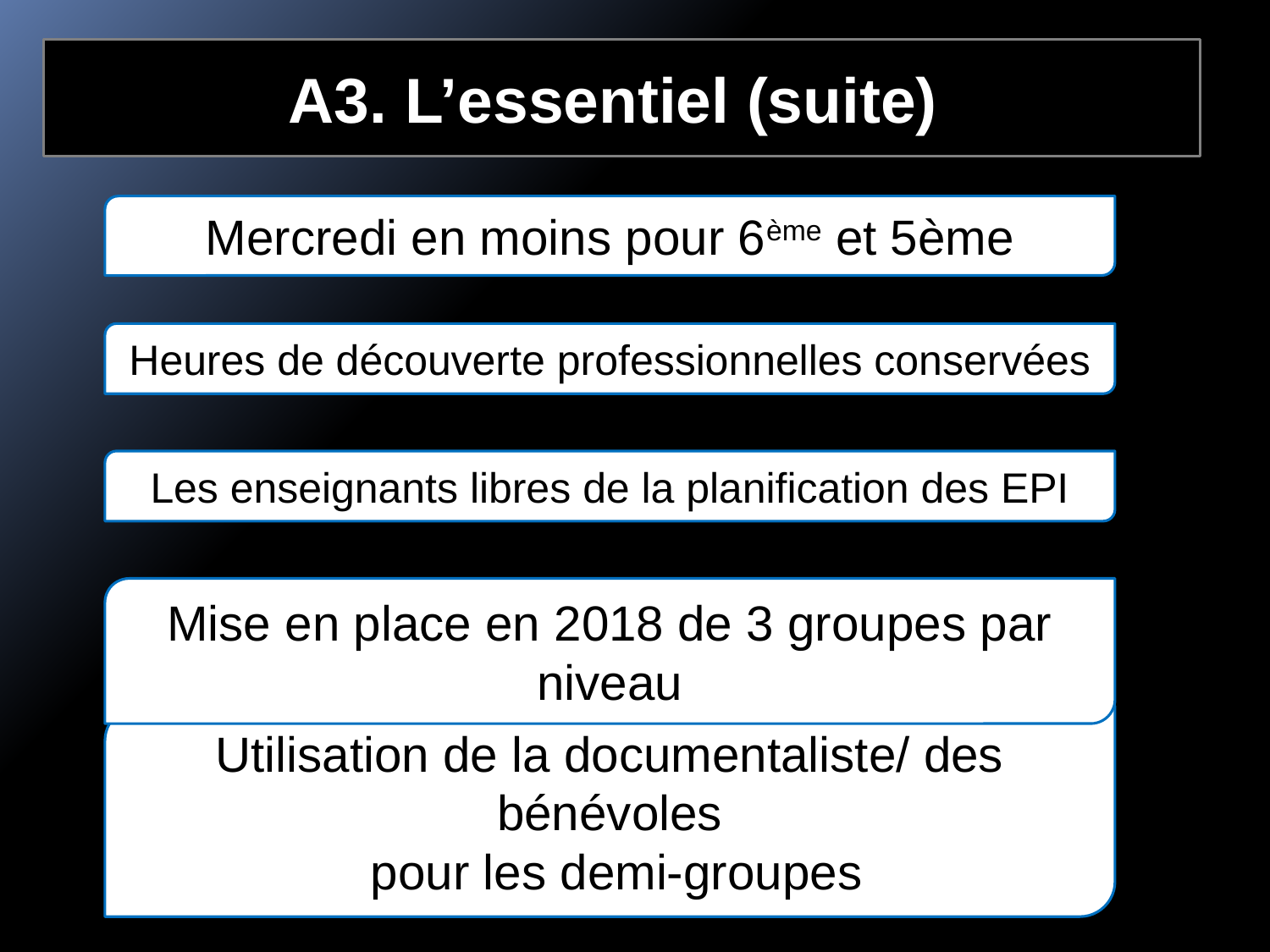

A3. L’essentiel (suite)

Mercredi en moins pour 6ème et 5ème
Heures de découverte professionnelles conservées
Les enseignants libres de la planification des EPI
Mise en place en 2018 de 3 groupes par niveau
Utilisation de la documentaliste/ des bénévoles
 pour les demi-groupes